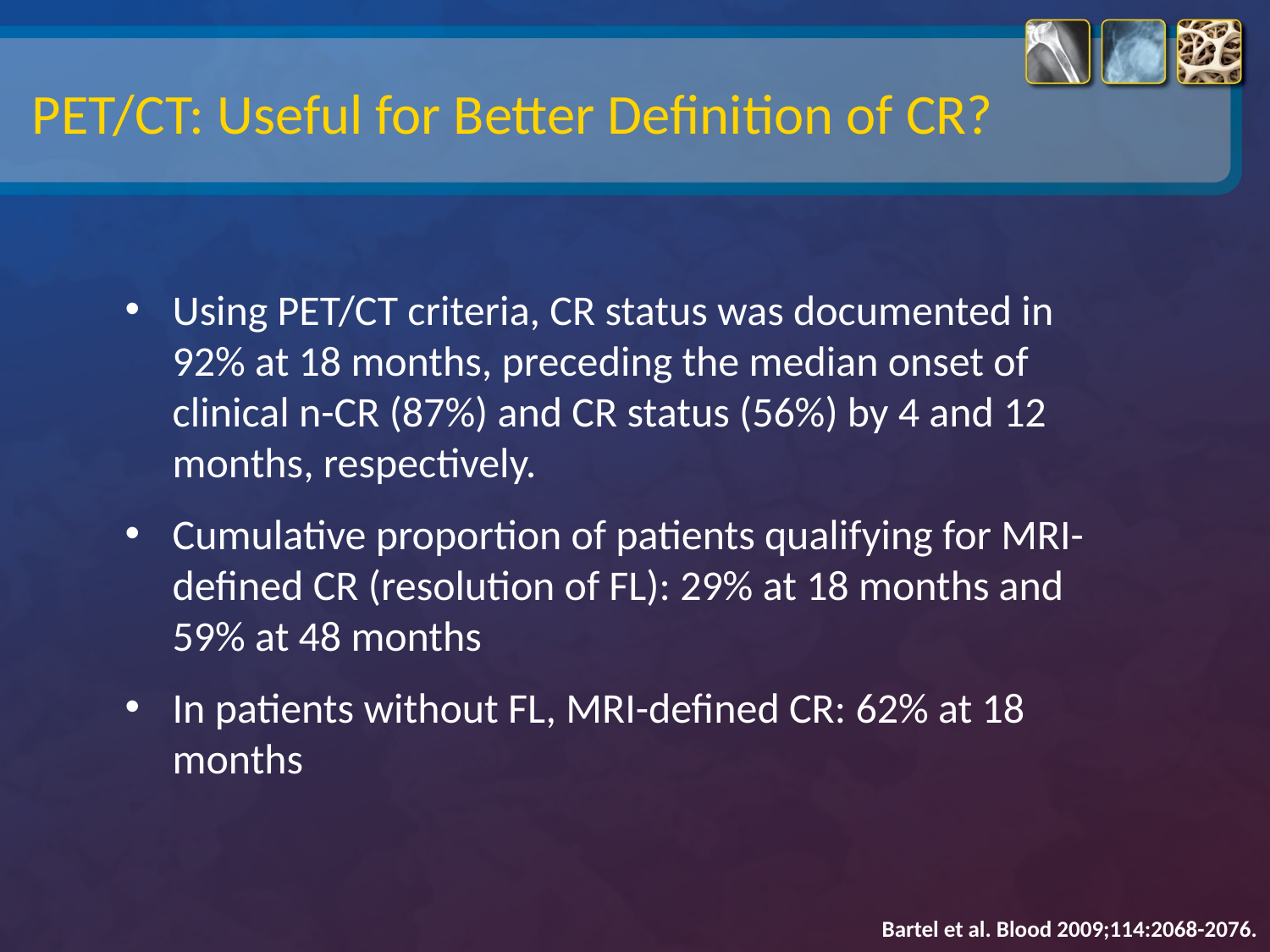

# PET/CT: Useful for Better Definition of CR?
Using PET/CT criteria, CR status was documented in 92% at 18 months, preceding the median onset of clinical n-CR (87%) and CR status (56%) by 4 and 12 months, respectively.
Cumulative proportion of patients qualifying for MRI-defined CR (resolution of FL): 29% at 18 months and 59% at 48 months
In patients without FL, MRI-defined CR: 62% at 18 months
Bartel et al. Blood 2009;114:2068-2076.